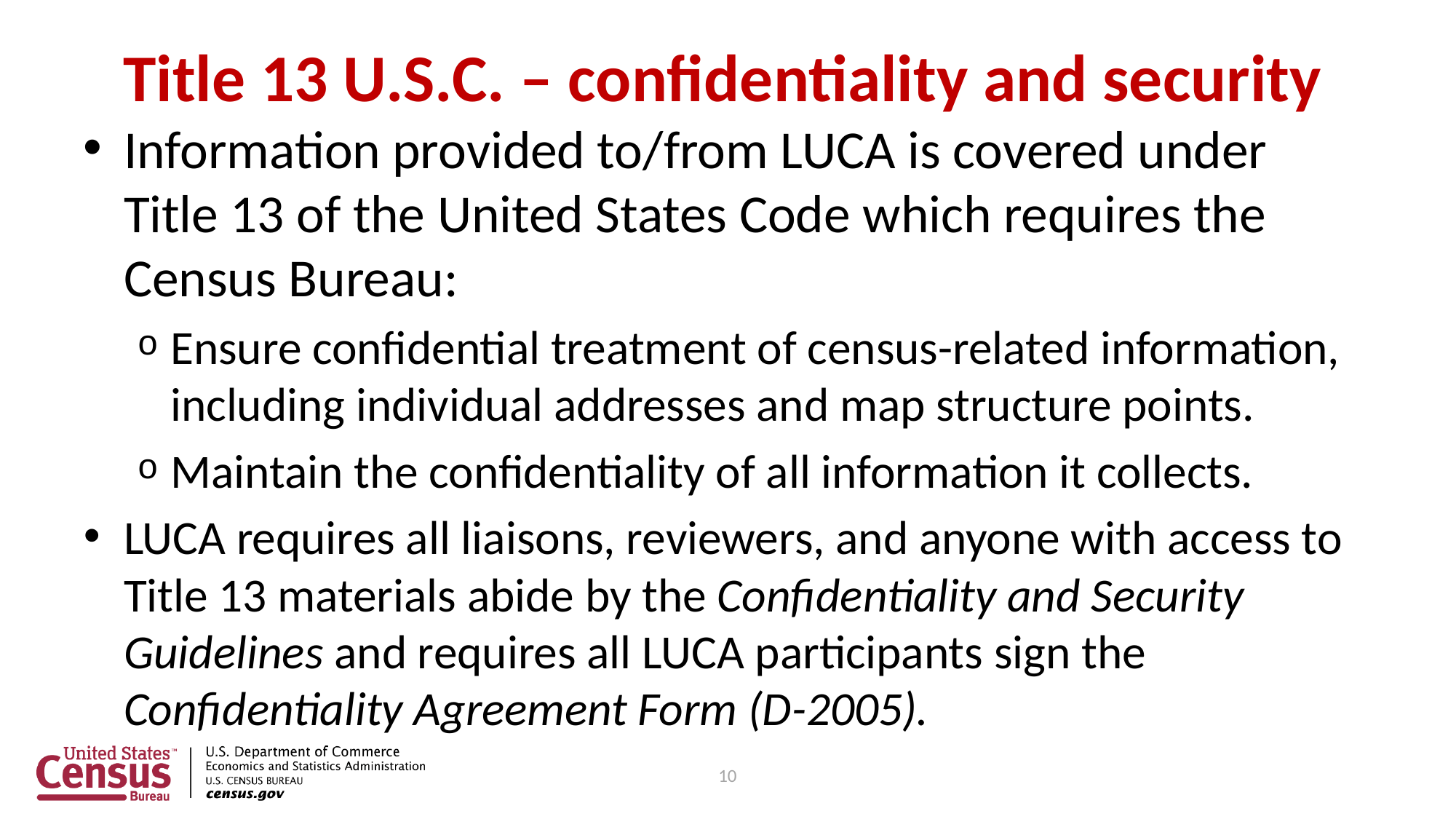

# Title 13 U.S.C. – confidentiality and security
Information provided to/from LUCA is covered under Title 13 of the United States Code which requires the Census Bureau:
Ensure confidential treatment of census-related information, including individual addresses and map structure points.
Maintain the confidentiality of all information it collects.
LUCA requires all liaisons, reviewers, and anyone with access to Title 13 materials abide by the Confidentiality and Security Guidelines and requires all LUCA participants sign the Confidentiality Agreement Form (D-2005).

10